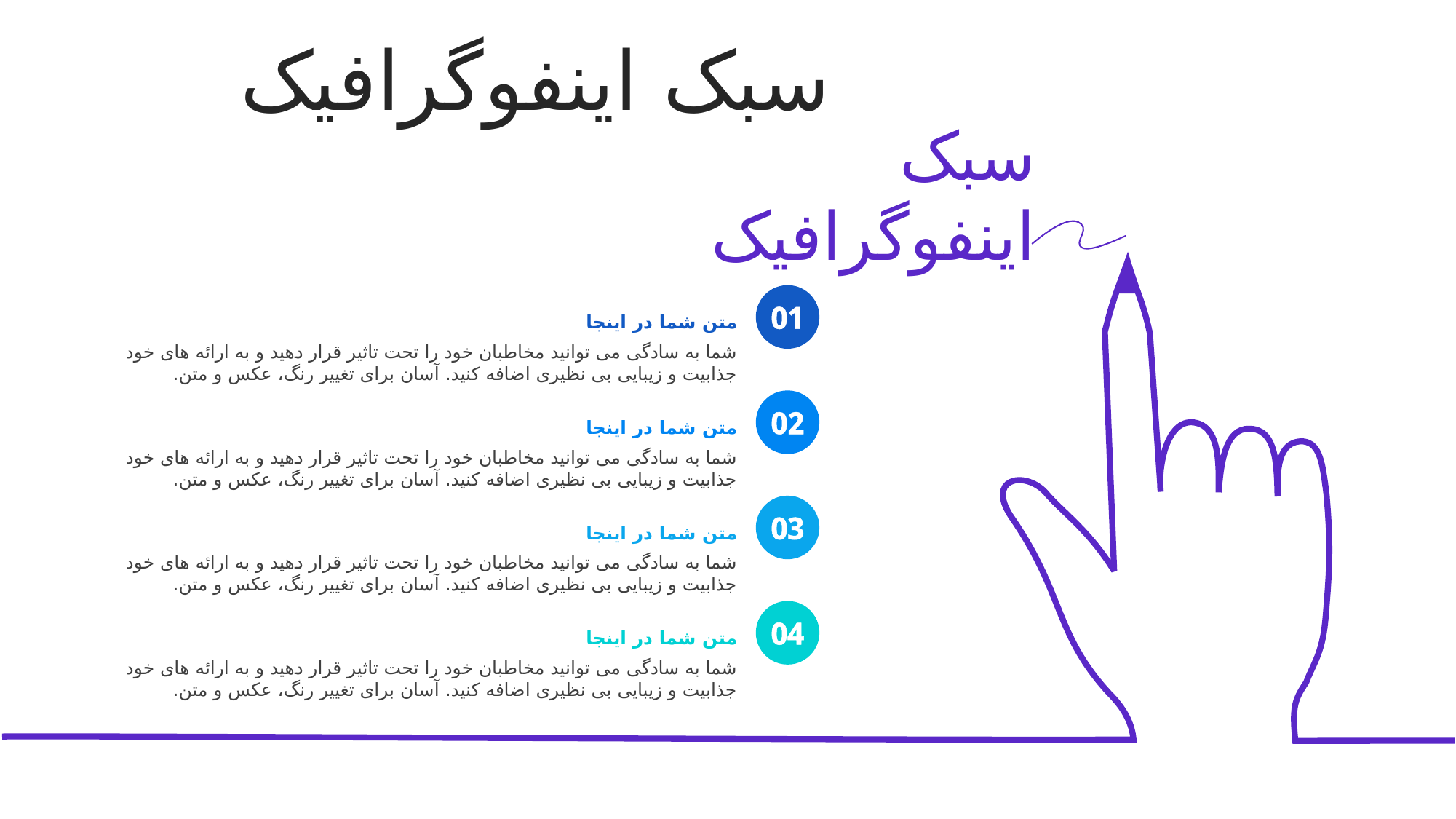

سبک اینفوگرافیک
سبک اینفوگرافیک

01
متن شما در اینجا
شما به سادگی می توانید مخاطبان خود را تحت تاثیر قرار دهید و به ارائه های خود جذابیت و زیبایی بی نظیری اضافه کنید. آسان برای تغییر رنگ، عکس و متن.

02
متن شما در اینجا
شما به سادگی می توانید مخاطبان خود را تحت تاثیر قرار دهید و به ارائه های خود جذابیت و زیبایی بی نظیری اضافه کنید. آسان برای تغییر رنگ، عکس و متن.

03
متن شما در اینجا
شما به سادگی می توانید مخاطبان خود را تحت تاثیر قرار دهید و به ارائه های خود جذابیت و زیبایی بی نظیری اضافه کنید. آسان برای تغییر رنگ، عکس و متن.

04
متن شما در اینجا
شما به سادگی می توانید مخاطبان خود را تحت تاثیر قرار دهید و به ارائه های خود جذابیت و زیبایی بی نظیری اضافه کنید. آسان برای تغییر رنگ، عکس و متن.